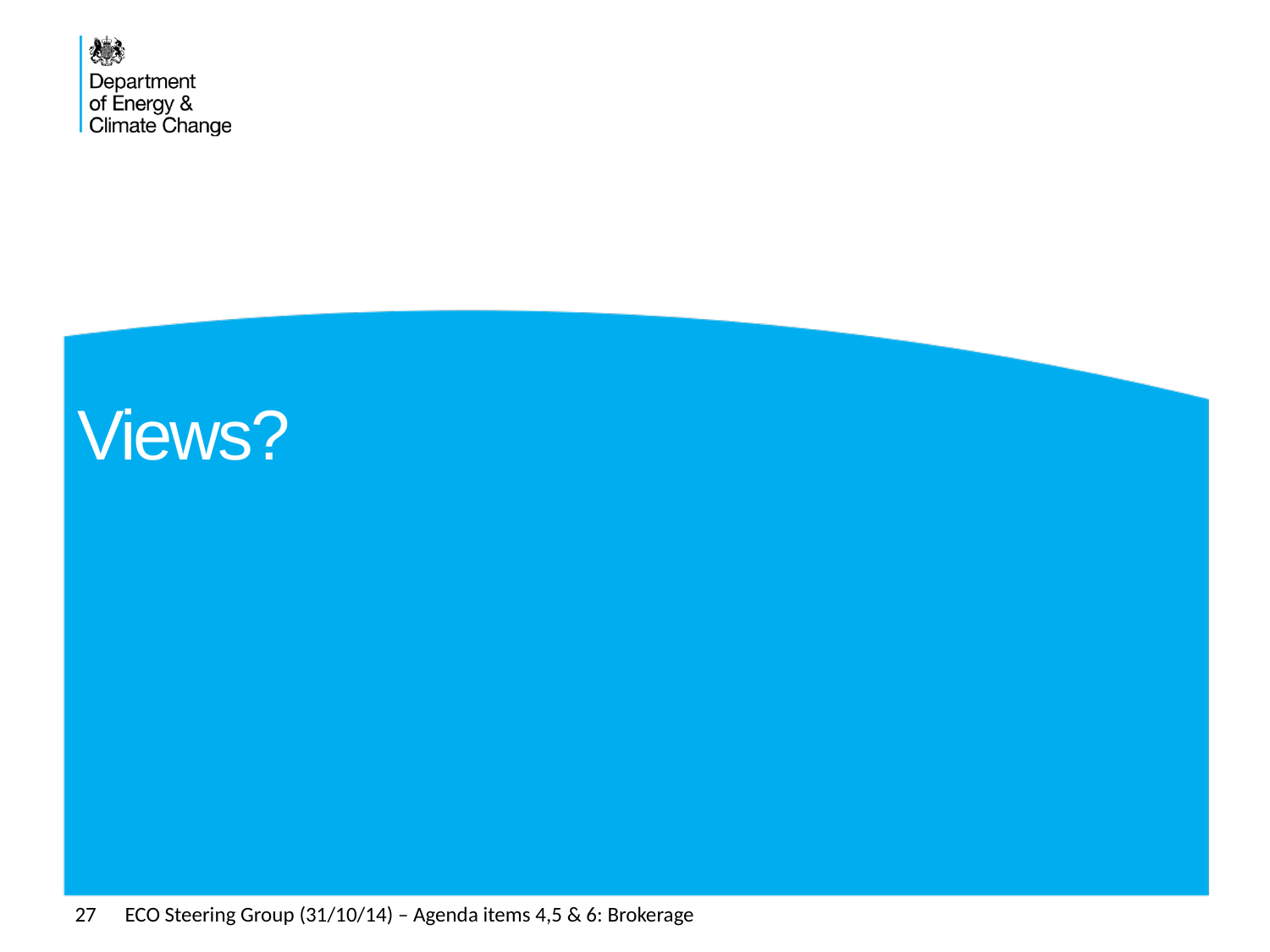

# Views?
Presentation title - edit in Header and Footer
27
ECO Steering Group (31/10/14) – Agenda items 4,5 & 6: Brokerage